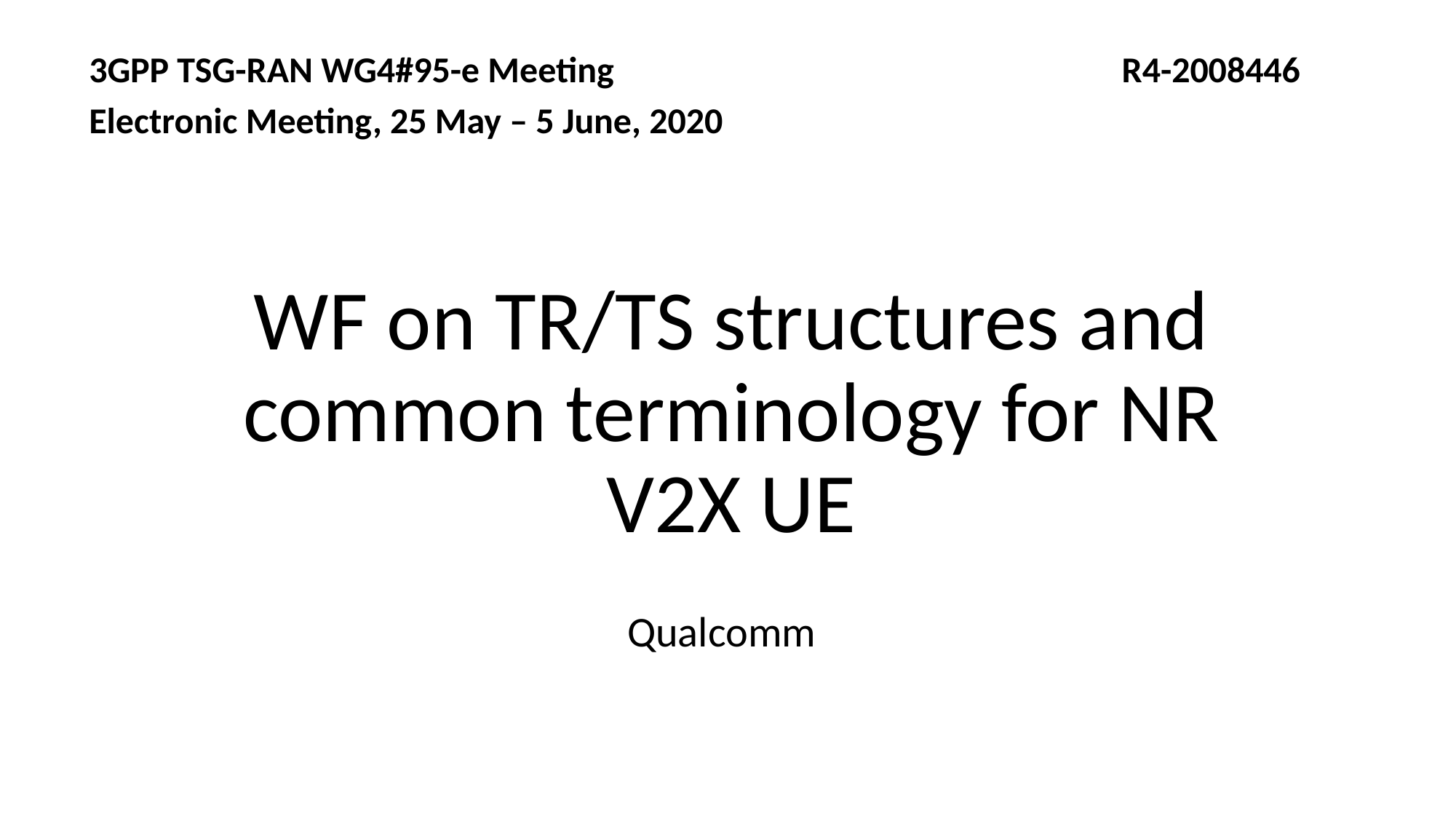

3GPP TSG-RAN WG4#95-e Meeting                                                              R4-2008446
Electronic Meeting, 25 May – 5 June, 2020
# WF on TR/TS structures and common terminology for NR V2X UE
Qualcomm